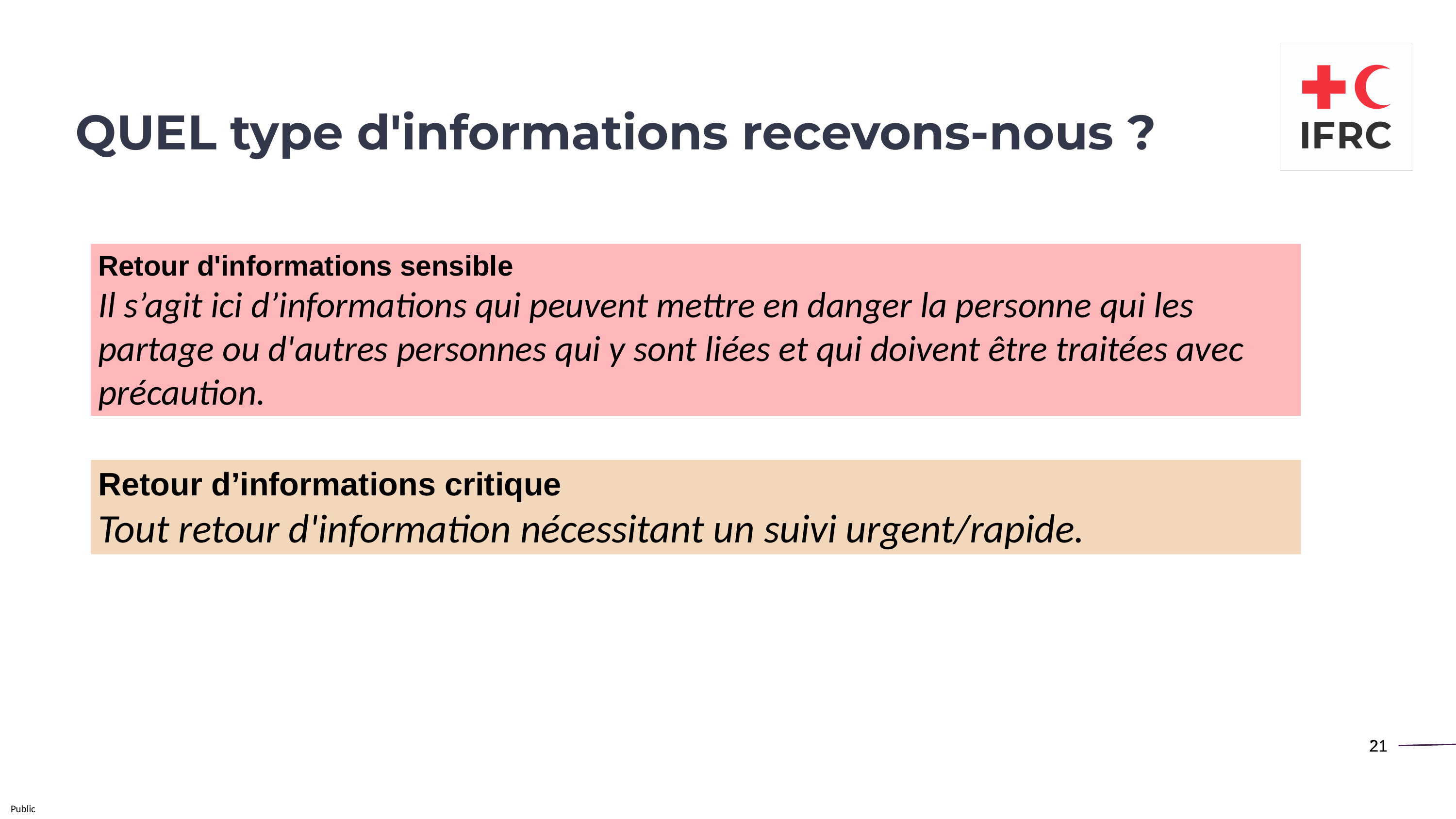

QUEL type d'informations recevons-nous ?
Retour d'informations sensible
Il s’agit ici d’informations qui peuvent mettre en danger la personne qui les partage ou d'autres personnes qui y sont liées et qui doivent être traitées avec précaution.
Retour d’informations critique
Tout retour d'information nécessitant un suivi urgent/rapide.